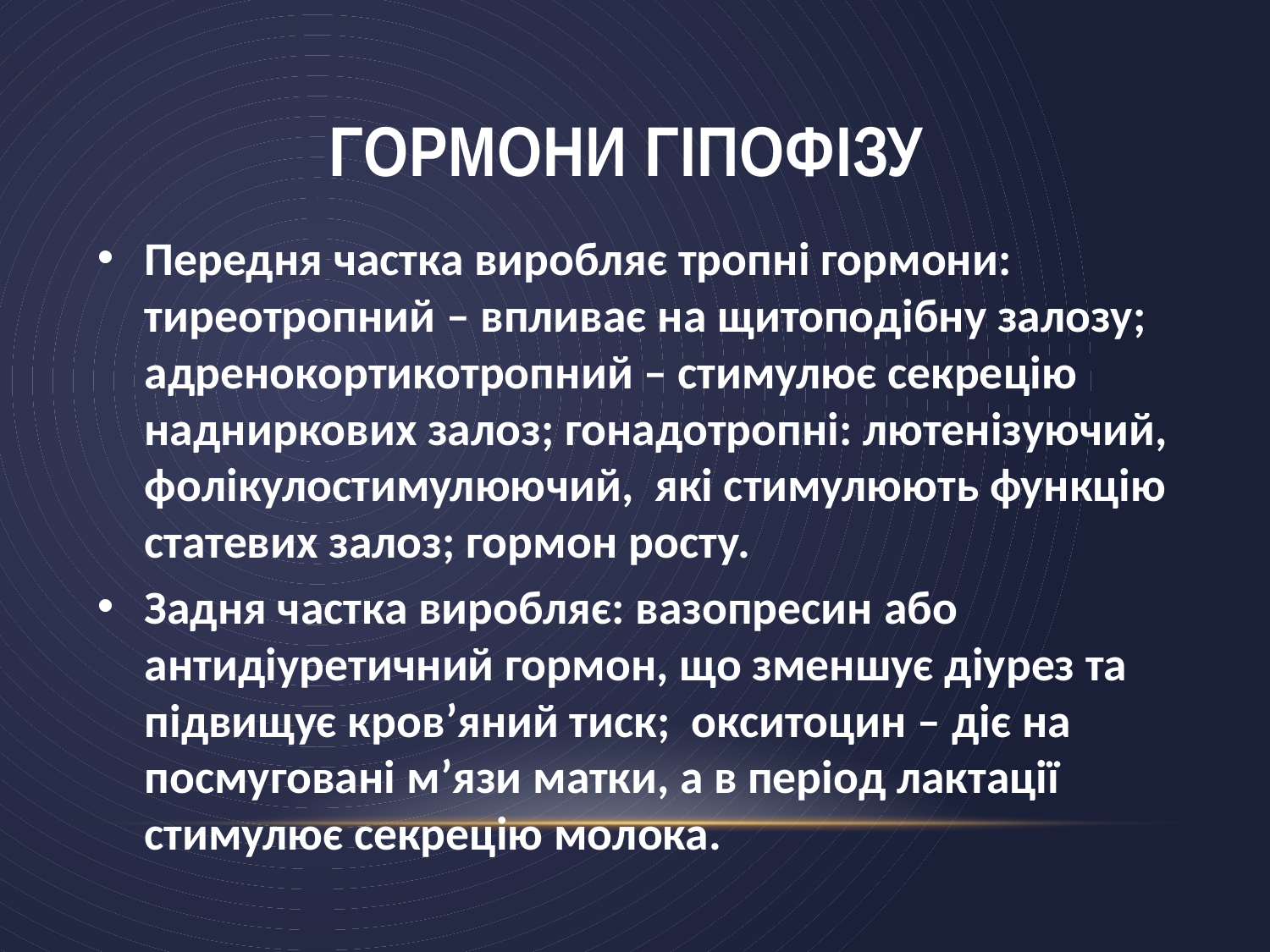

# Гормони гіпофізу
Передня частка виробляє тропні гормони: тиреотропний – впливає на щитоподібну залозу; адренокортикотропний – стимулює секрецію надниркових залоз; гонадотропні: лютенізуючий, фолікулостимулюючий,  які стимулюють функцію статевих залоз; гормон росту.
Задня частка виробляє: вазопресин або антидіуретичний гормон, що зменшує діурез та підвищує кров’яний тиск;  окситоцин – діє на посмуговані м’язи матки, а в період лактації стимулює секрецію молока.